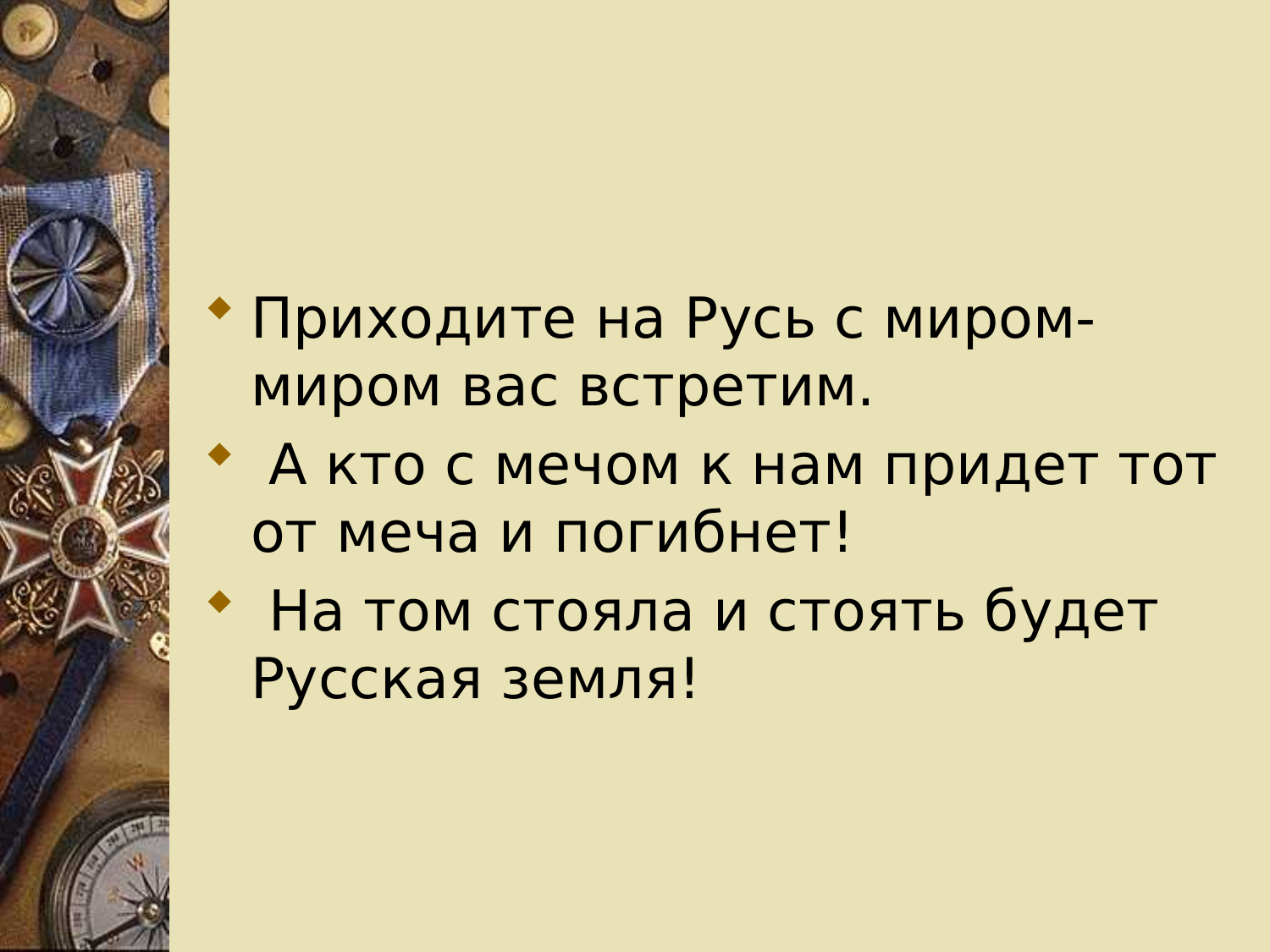

#
Приходите на Русь с миром- миром вас встретим.
 А кто с мечом к нам придет тот от меча и погибнет!
 На том стояла и стоять будет Русская земля!